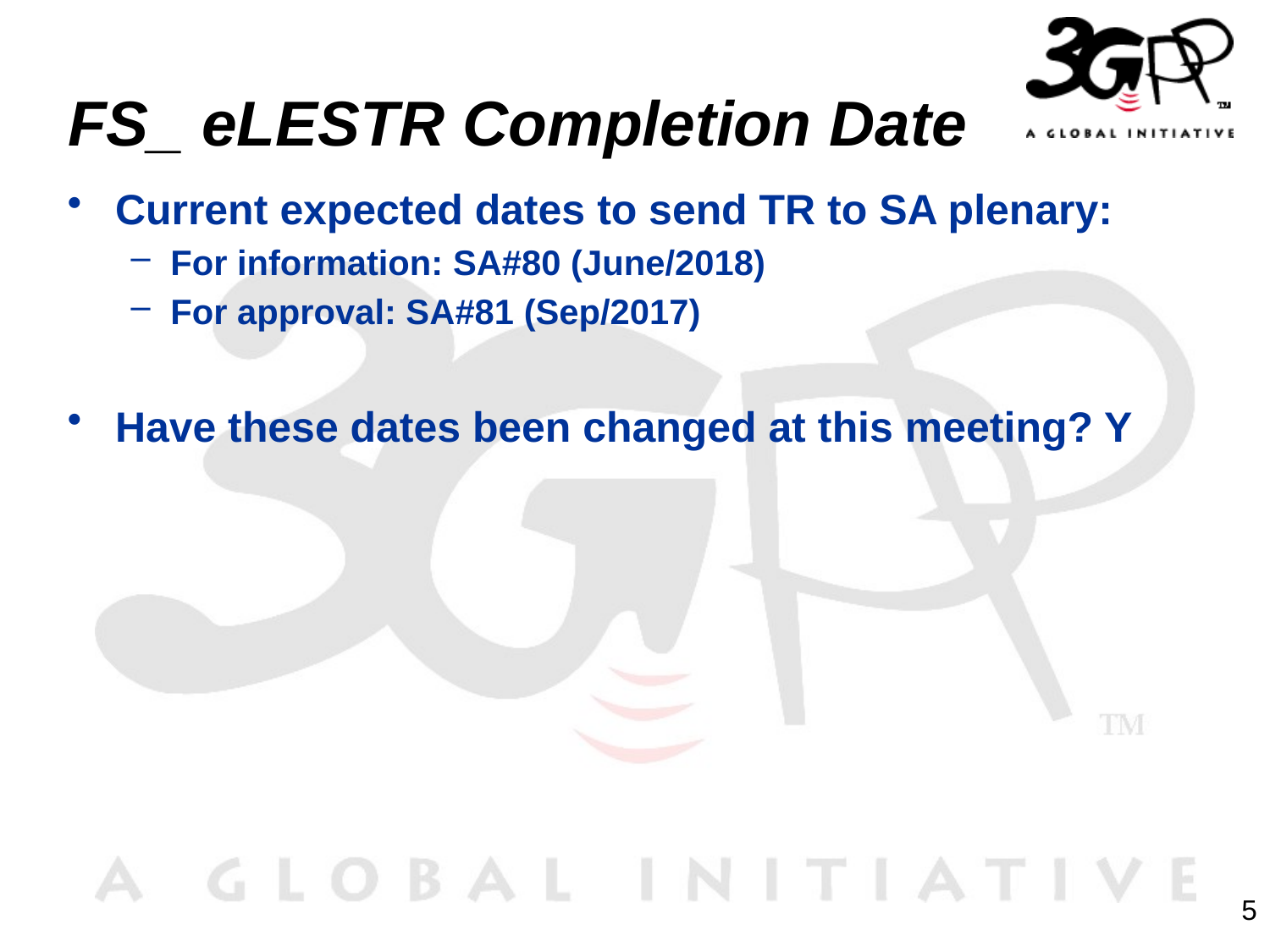

# FS_ eLESTR Completion Date
Current expected dates to send TR to SA plenary:
For information: SA#80 (June/2018)
For approval: SA#81 (Sep/2017)

Have these dates been changed at this meeting? Y
5